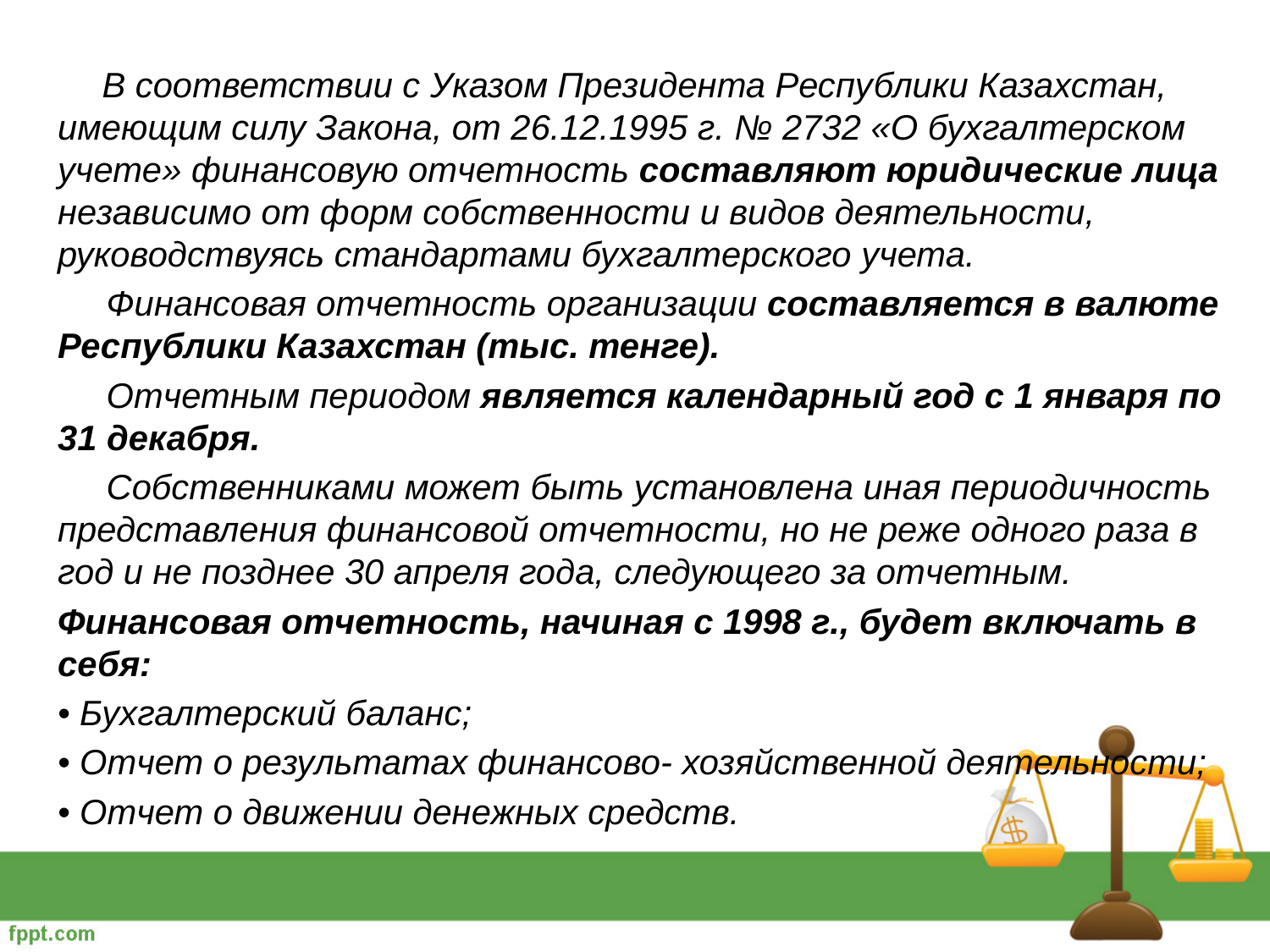

В соответствии с Указом Президента Республики Казахстан, имеющим силу Закона, от 26.12.1995 г. № 2732 «О бухгалтерском учете» финансовую отчетность составляют юридические лица независимо от форм собственности и видов деятельности, руководствуясь стандартами бухгалтерского учета.
     Финансовая отчетность организации составляется в валюте Республики Казахстан (тыс. тенге).
     Отчетным периодом является календарный год с 1 января по 31 декабря.
     Собственниками может быть установлена иная периодичность представления финансовой отчетности, но не реже одного раза в год и не позднее 30 апреля года, следующего за отчетным.
Финансовая отчетность, начиная с 1998 г., будет включать в себя:
• Бухгалтерский баланс;
• Отчет о результатах финансово- хозяйственной деятельности;
• Отчет о движении денежных средств.